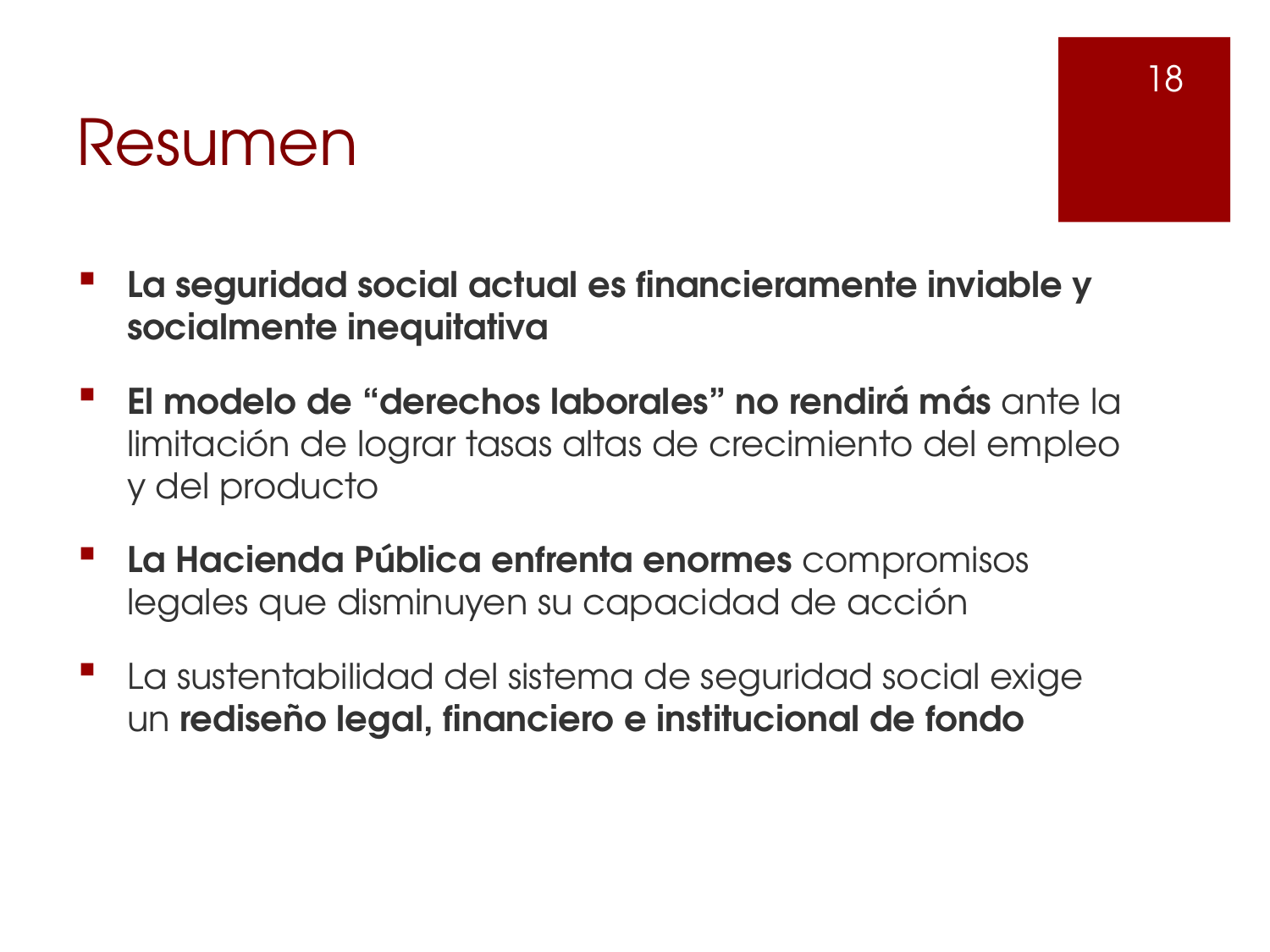

# Resumen
18
La seguridad social actual es financieramente inviable y socialmente inequitativa
El modelo de “derechos laborales” no rendirá más ante la limitación de lograr tasas altas de crecimiento del empleo y del producto
La Hacienda Pública enfrenta enormes compromisos legales que disminuyen su capacidad de acción
La sustentabilidad del sistema de seguridad social exige un rediseño legal, financiero e institucional de fondo